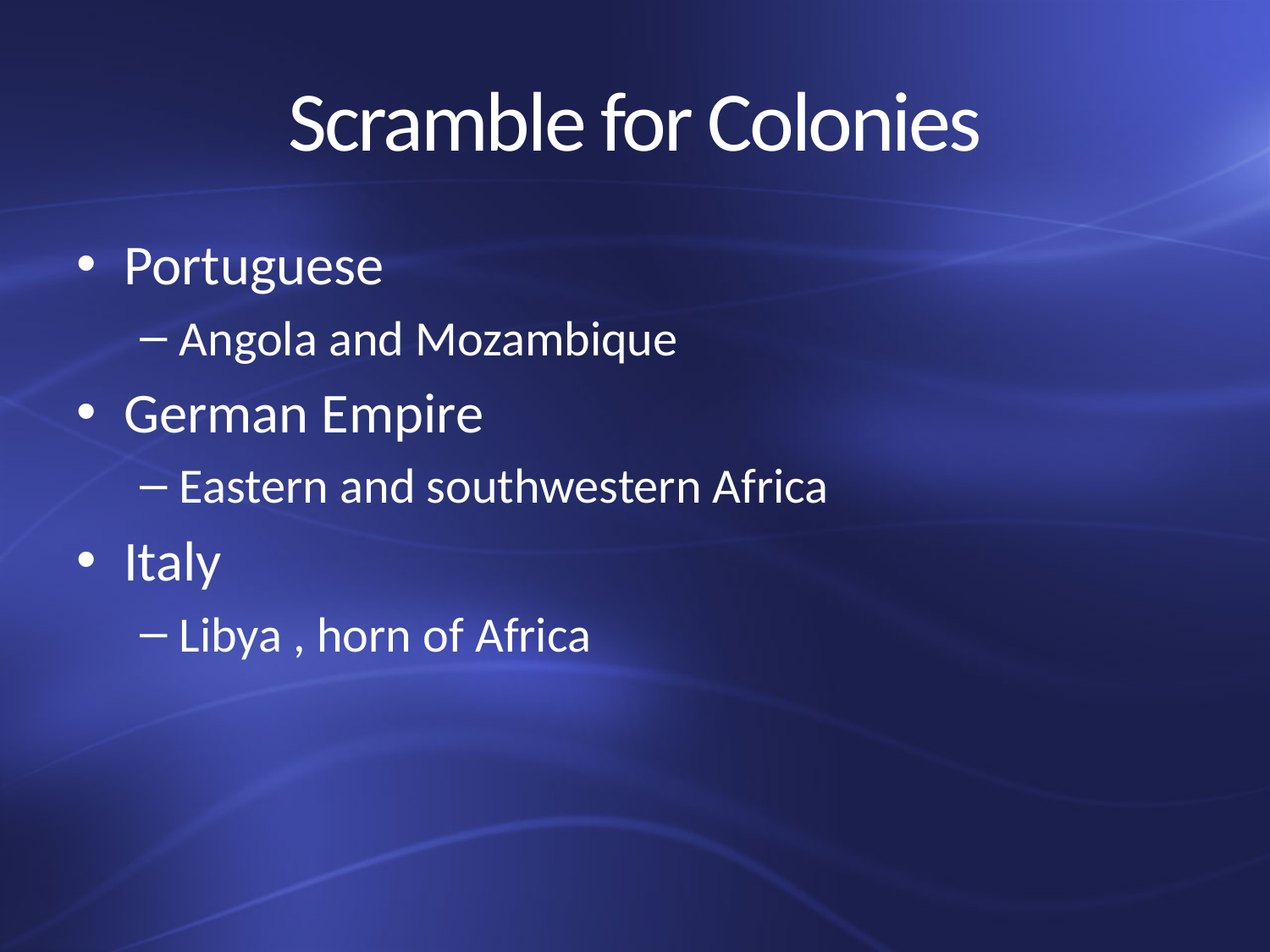

# Scramble for Colonies
Portuguese
Angola and Mozambique
German Empire
Eastern and southwestern Africa
Italy
Libya , horn of Africa